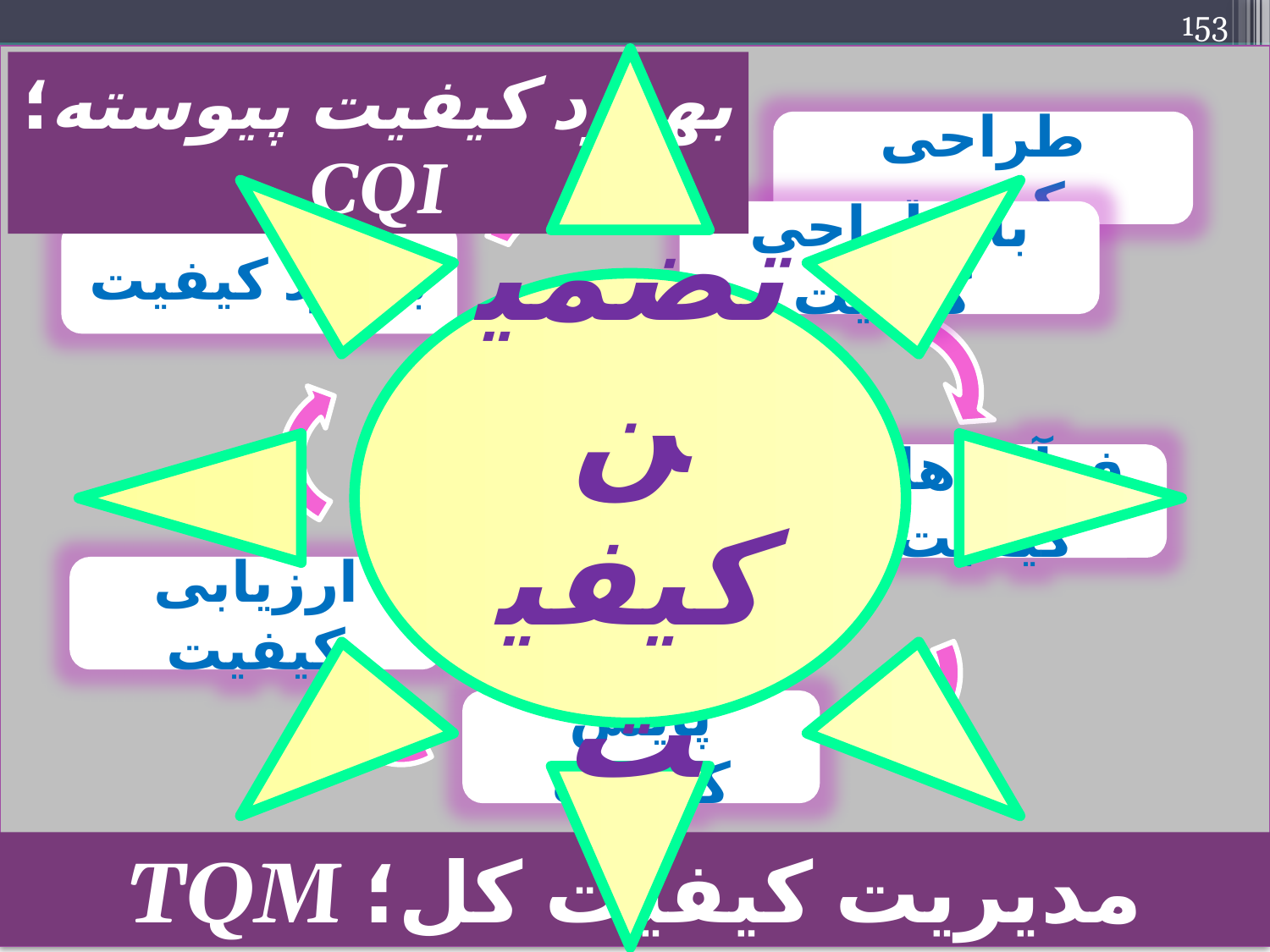

153
جمع بندی

تضمین کیفیت
بهبود کیفیت پیوسته؛ CQI
طراحی کیفیت

بازطراحی کیفیت
بهبود کیفیت
 کیفیت موردنظر

فرآیندهای کیفیت
ارزیابی کیفیت

پایش کیفیت
مدیریت کیفیت کل؛ TQM